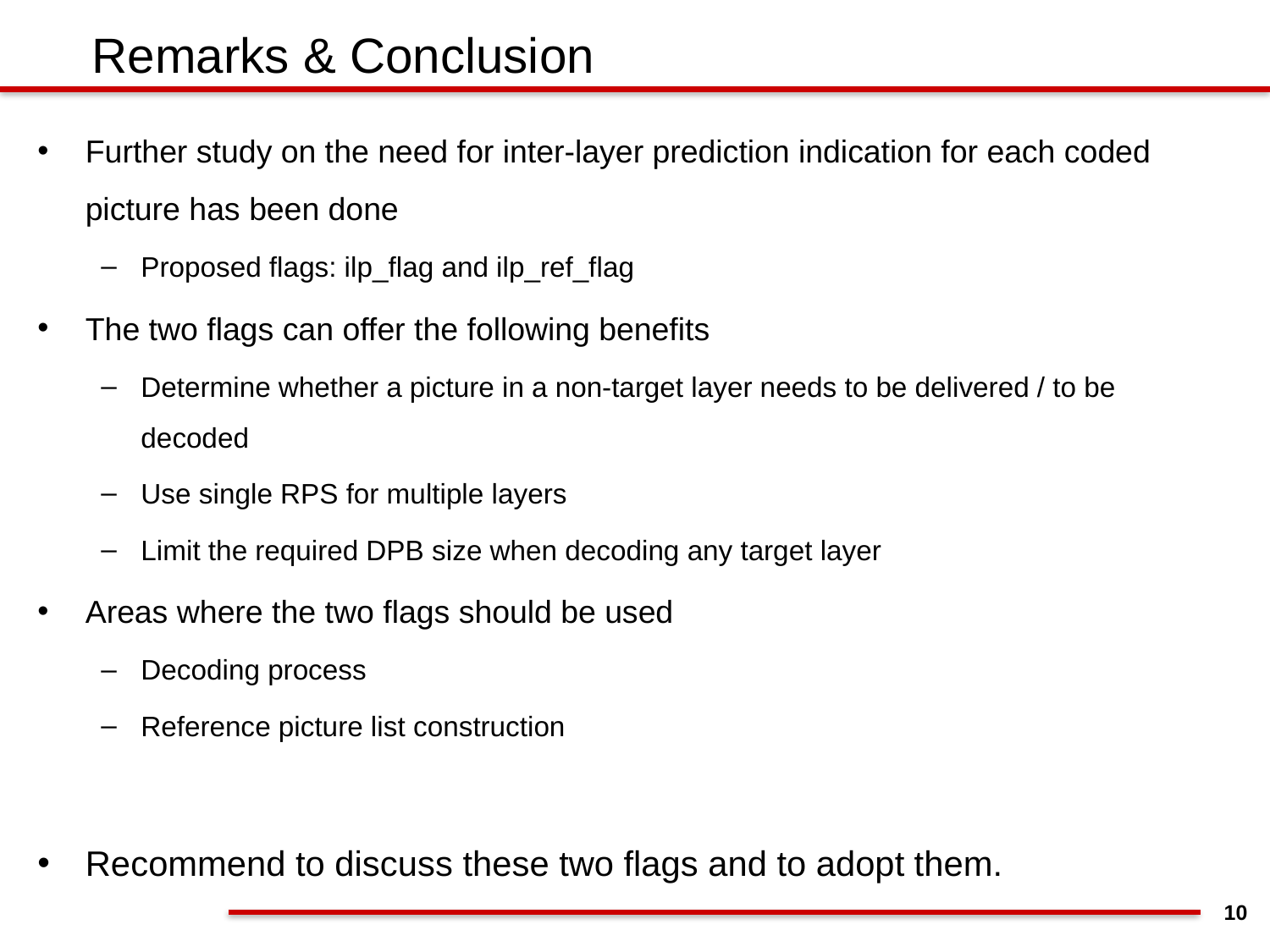

# Remarks & Conclusion
Further study on the need for inter-layer prediction indication for each coded picture has been done
Proposed flags: ilp_flag and ilp_ref_flag
The two flags can offer the following benefits
Determine whether a picture in a non-target layer needs to be delivered / to be decoded
Use single RPS for multiple layers
Limit the required DPB size when decoding any target layer
Areas where the two flags should be used
Decoding process
Reference picture list construction

Recommend to discuss these two flags and to adopt them.
10